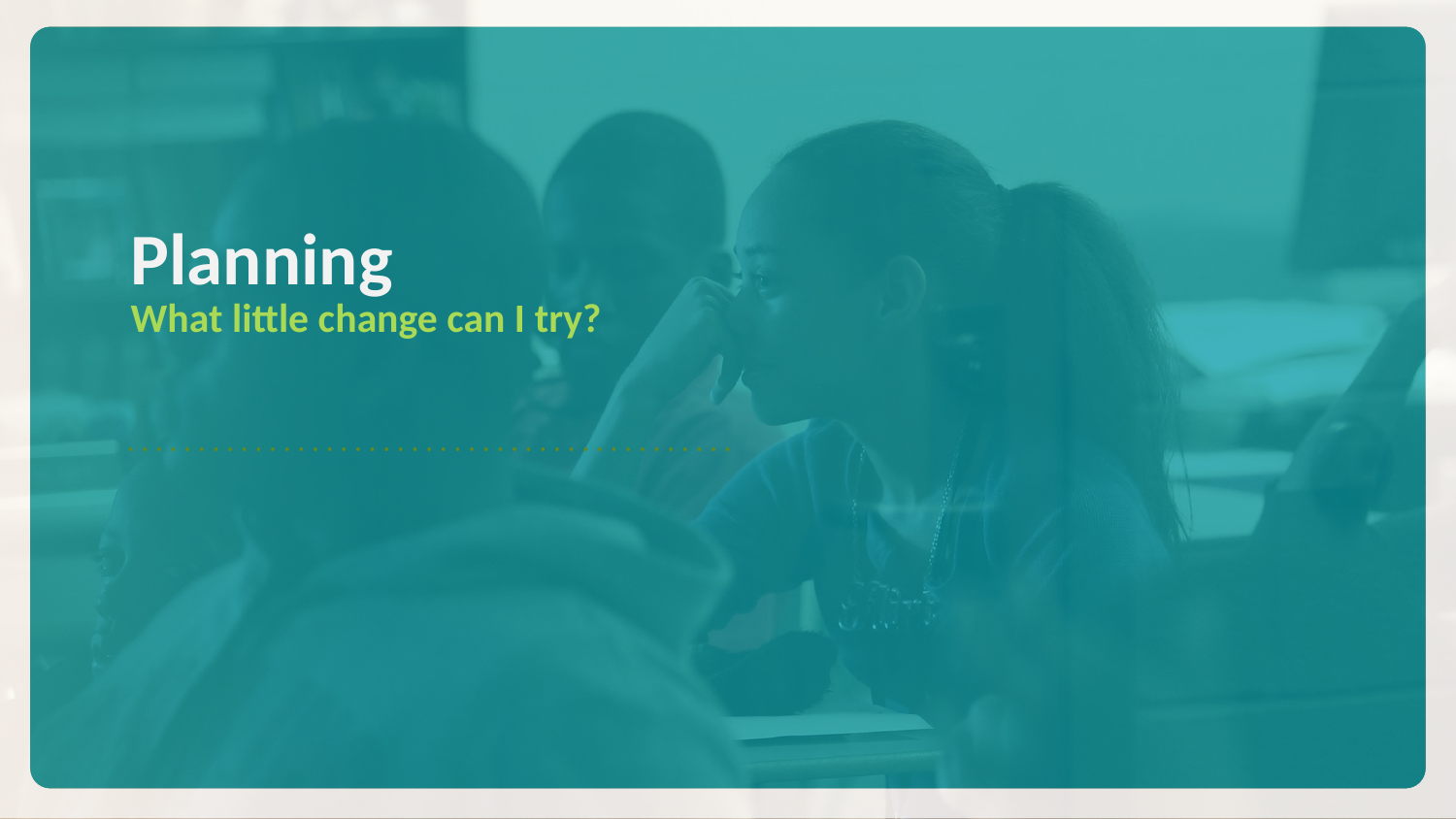

# Planning
What little change can I try?